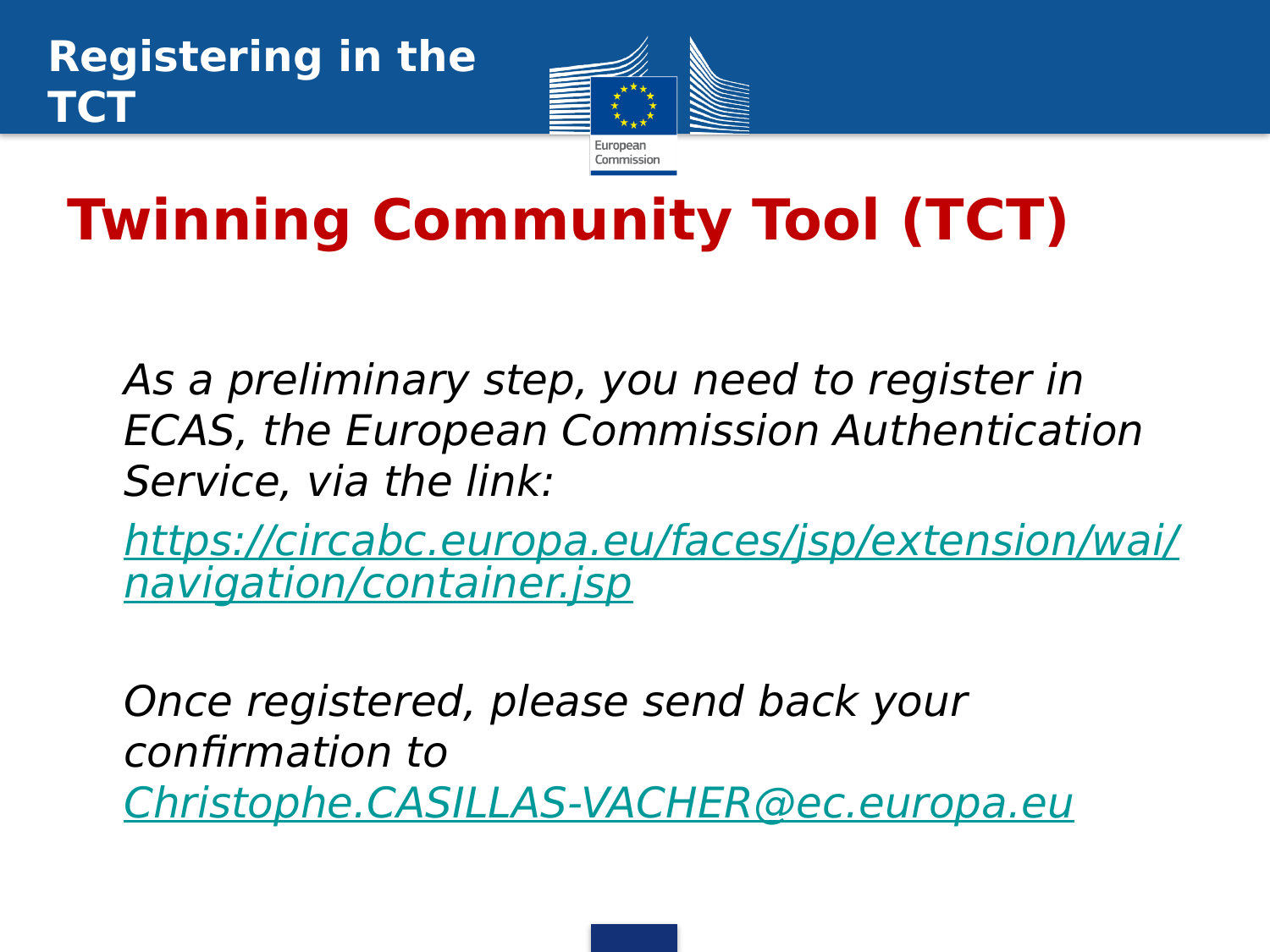

Registering in the TCT
# Twinning Community Tool (TCT)
As a preliminary step, you need to register in ECAS, the European Commission Authentication Service, via the link:
https://circabc.europa.eu/faces/jsp/extension/wai/navigation/container.jsp

Once registered, please send back your confirmation to Christophe.CASILLAS-VACHER@ec.europa.eu